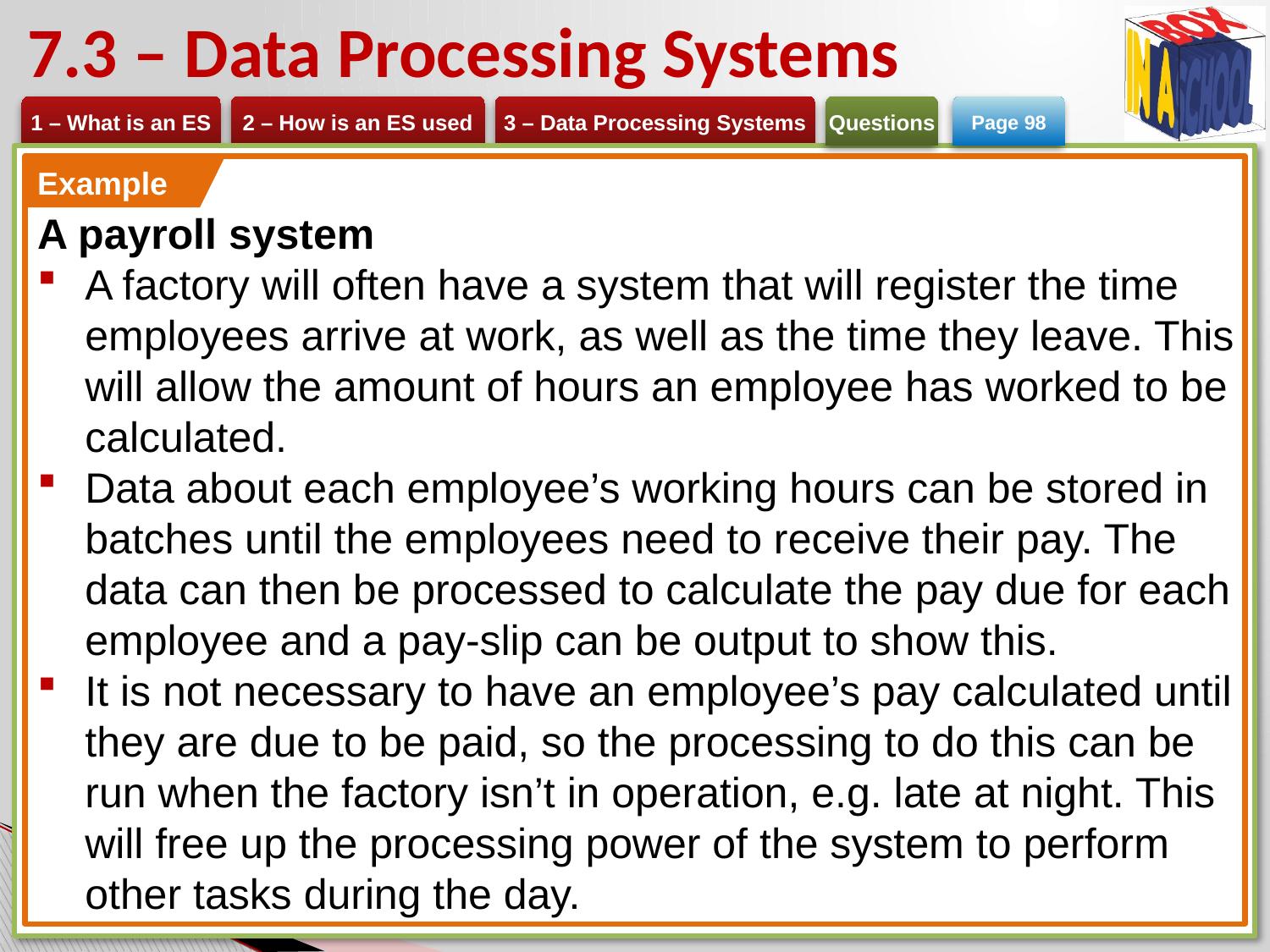

# 7.3 – Data Processing Systems
Page 98

A payroll system
A factory will often have a system that will register the time employees arrive at work, as well as the time they leave. This will allow the amount of hours an employee has worked to be calculated.
Data about each employee’s working hours can be stored in batches until the employees need to receive their pay. The data can then be processed to calculate the pay due for each employee and a pay-slip can be output to show this.
It is not necessary to have an employee’s pay calculated until they are due to be paid, so the processing to do this can be run when the factory isn’t in operation, e.g. late at night. This will free up the processing power of the system to perform other tasks during the day.
Example